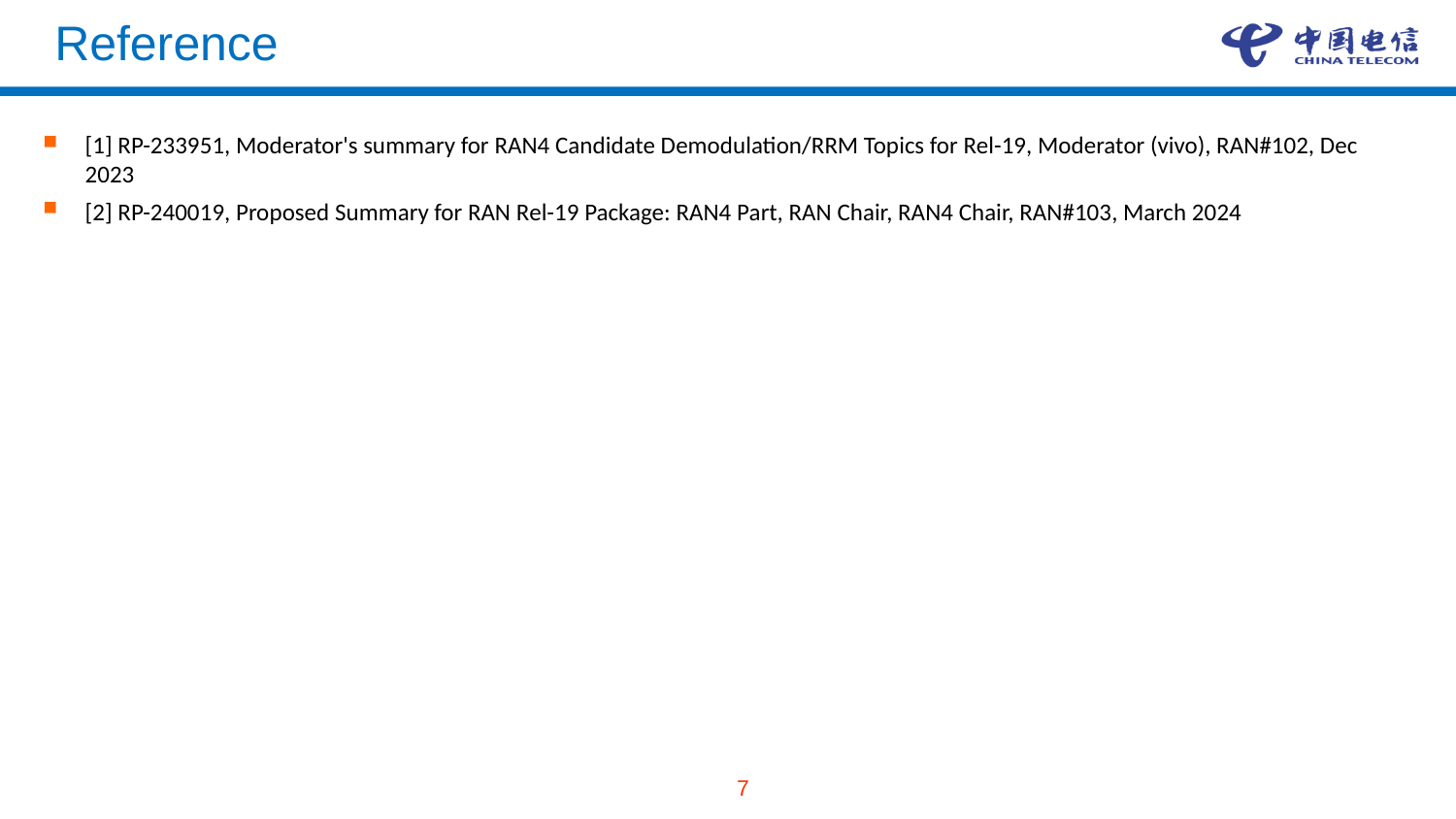

# Reference
[1] RP-233951, Moderator's summary for RAN4 Candidate Demodulation/RRM Topics for Rel-19, Moderator (vivo), RAN#102, Dec 2023
[2] RP-240019, Proposed Summary for RAN Rel-19 Package: RAN4 Part, RAN Chair, RAN4 Chair, RAN#103, March 2024

7